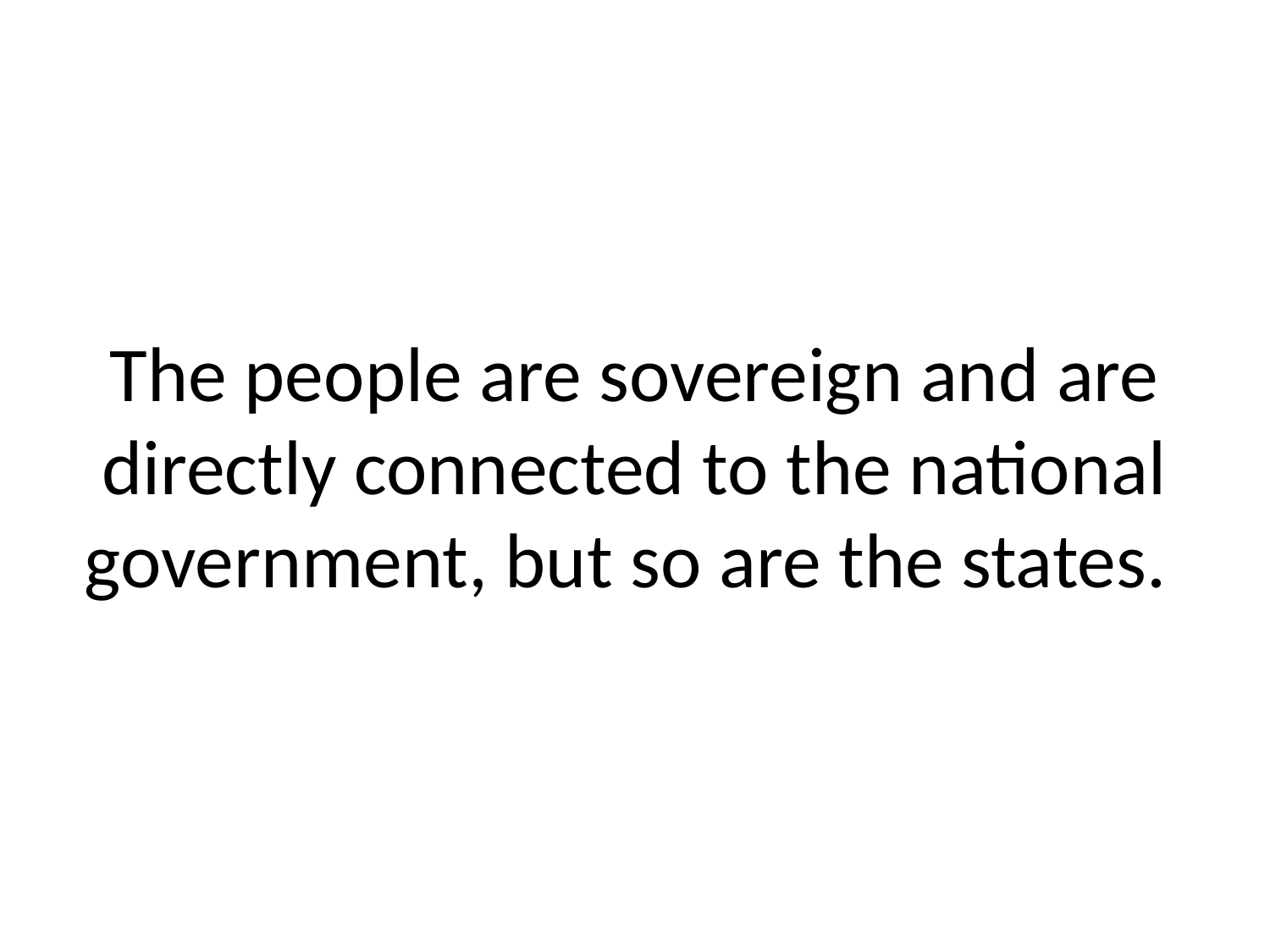

# The people are sovereign and are directly connected to the national government, but so are the states.